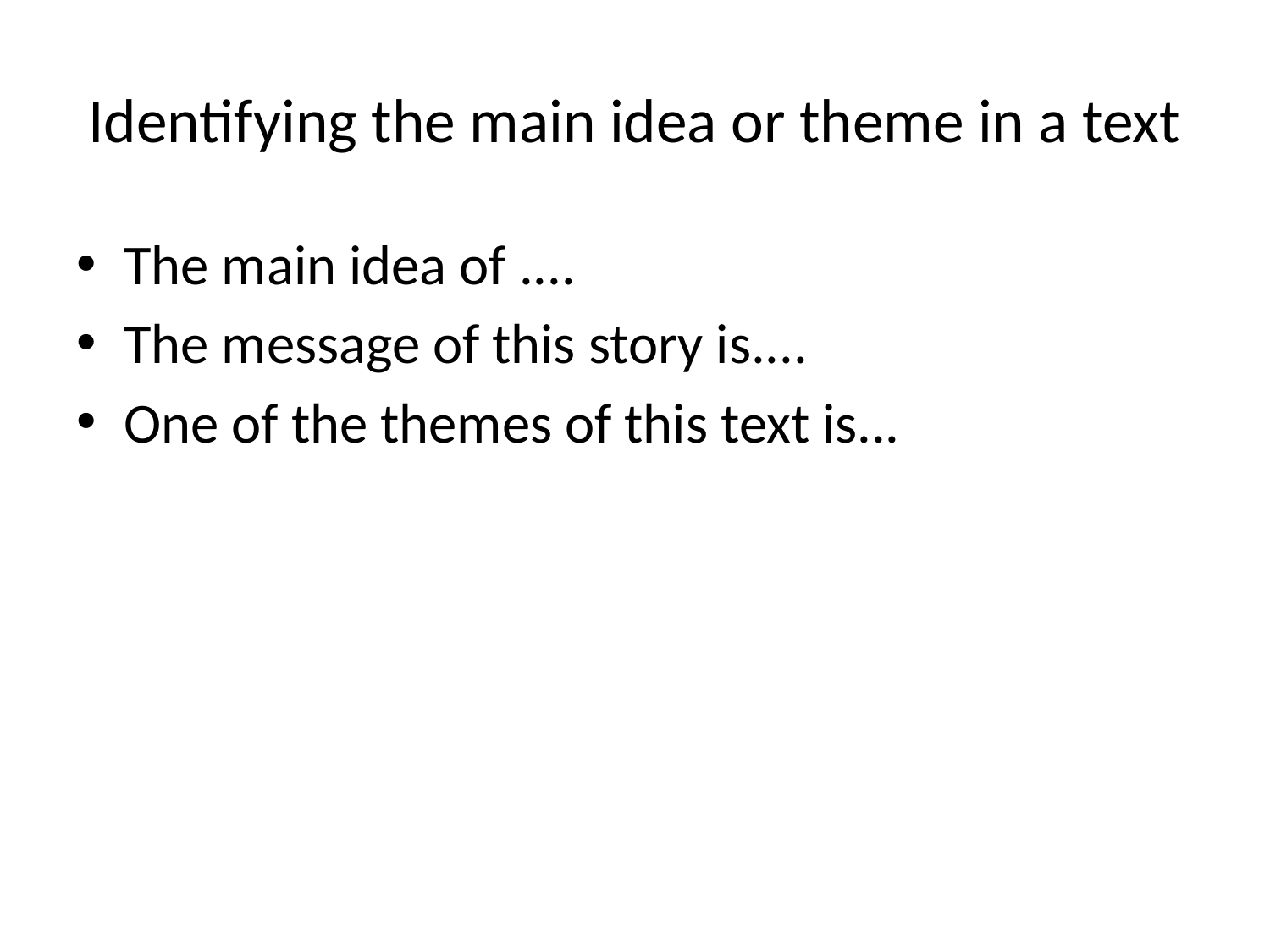

# Identifying the main idea or theme in a text
The main idea of ....
The message of this story is....
One of the themes of this text is...